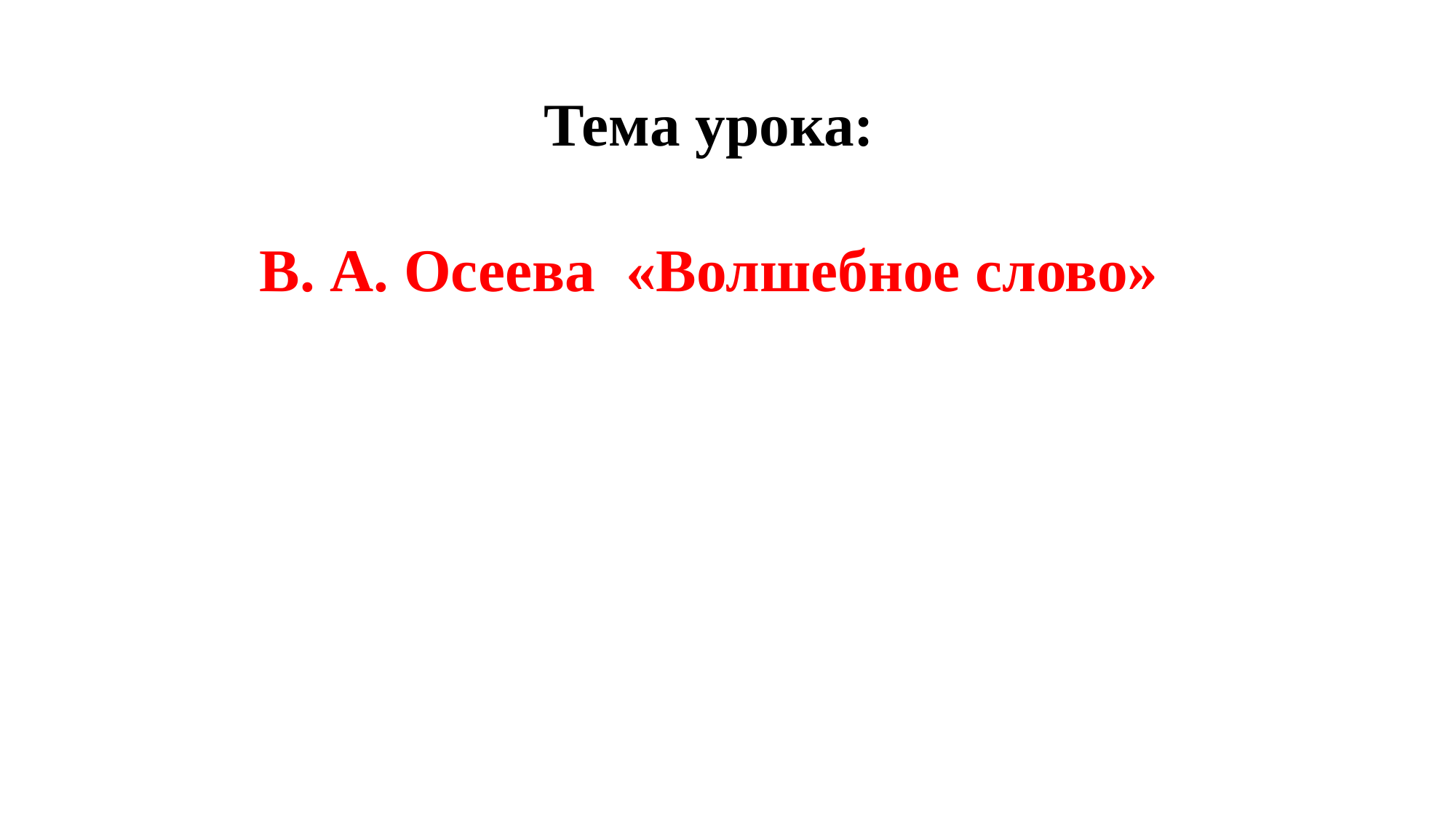

Тема урока:

В. А. Осеева  «Волшебное слово»